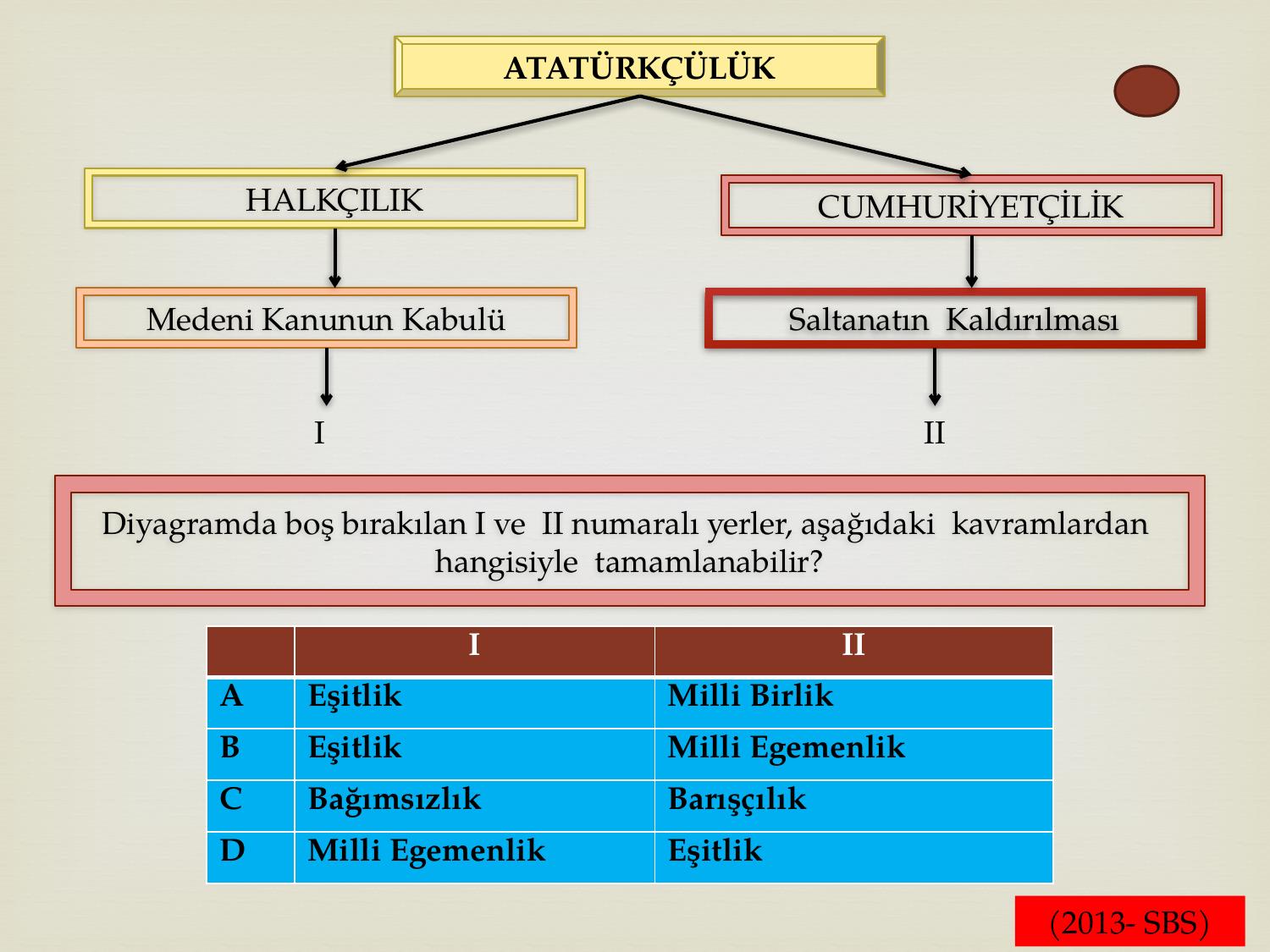

ATATÜRKÇÜLÜK

HALKÇILIK
CUMHURİYETÇİLİK
Medeni Kanunun Kabulü
Saltanatın  Kaldırılması
I
II
Diyagramda boş bırakılan I ve  II numaralı yerler, aşağıdaki  kavramlardan  hangisiyle  tamamlanabilir?
|  | I | II |
| --- | --- | --- |
| A | Eşitlik | Milli Birlik |
| B | Eşitlik | Milli Egemenlik |
| C | Bağımsızlık | Barışçılık |
| D | Milli Egemenlik | Eşitlik |
(2013- SBS)